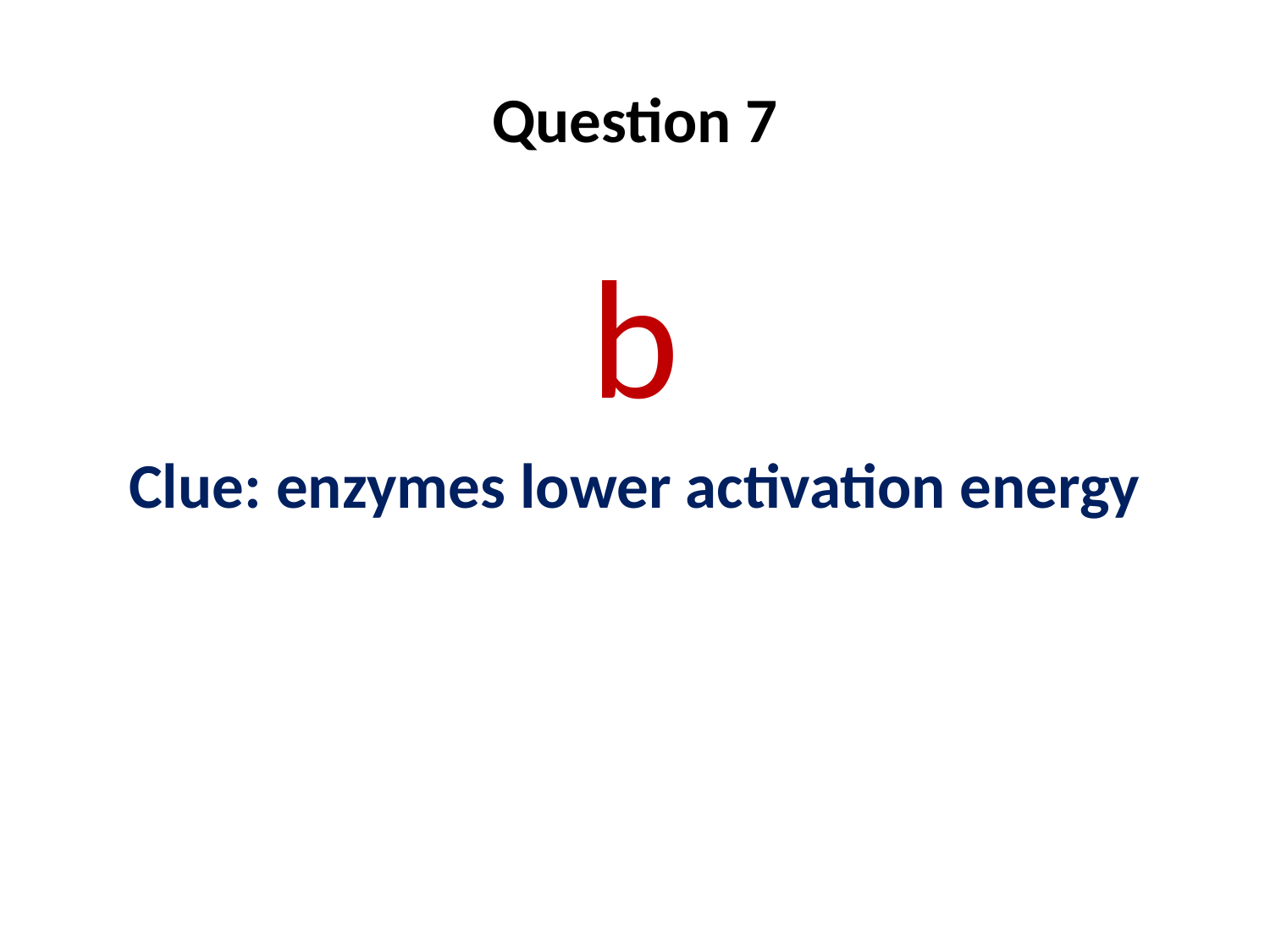

# Question 7
b
Clue: enzymes lower activation energy